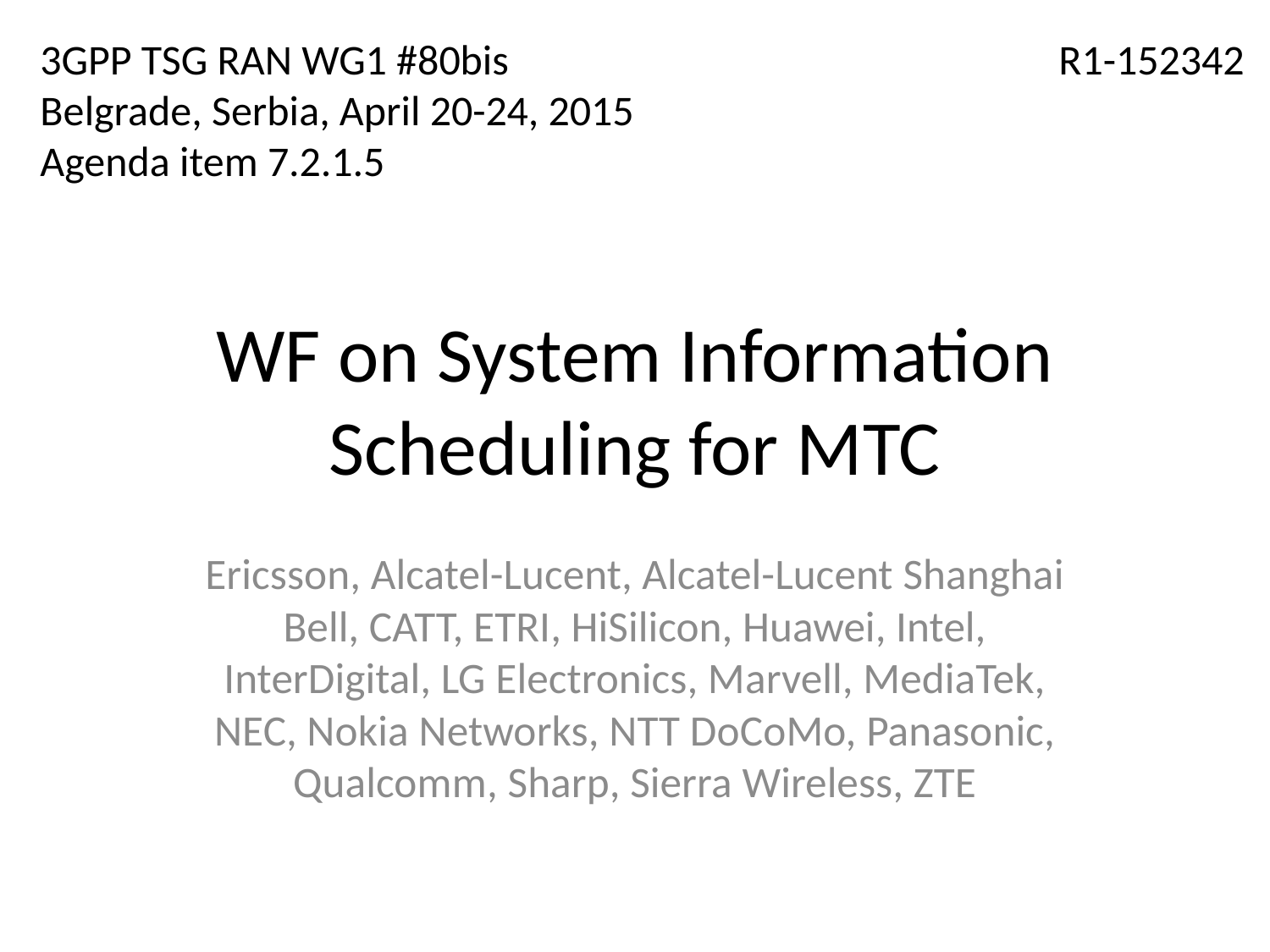

3GPP TSG RAN WG1 #80bis
Belgrade, Serbia, April 20-24, 2015
Agenda item 7.2.1.5
R1-152342
# WF on System Information Scheduling for MTC
Ericsson, Alcatel-Lucent, Alcatel-Lucent Shanghai Bell, CATT, ETRI, HiSilicon, Huawei, Intel, InterDigital, LG Electronics, Marvell, MediaTek, NEC, Nokia Networks, NTT DoCoMo, Panasonic, Qualcomm, Sharp, Sierra Wireless, ZTE